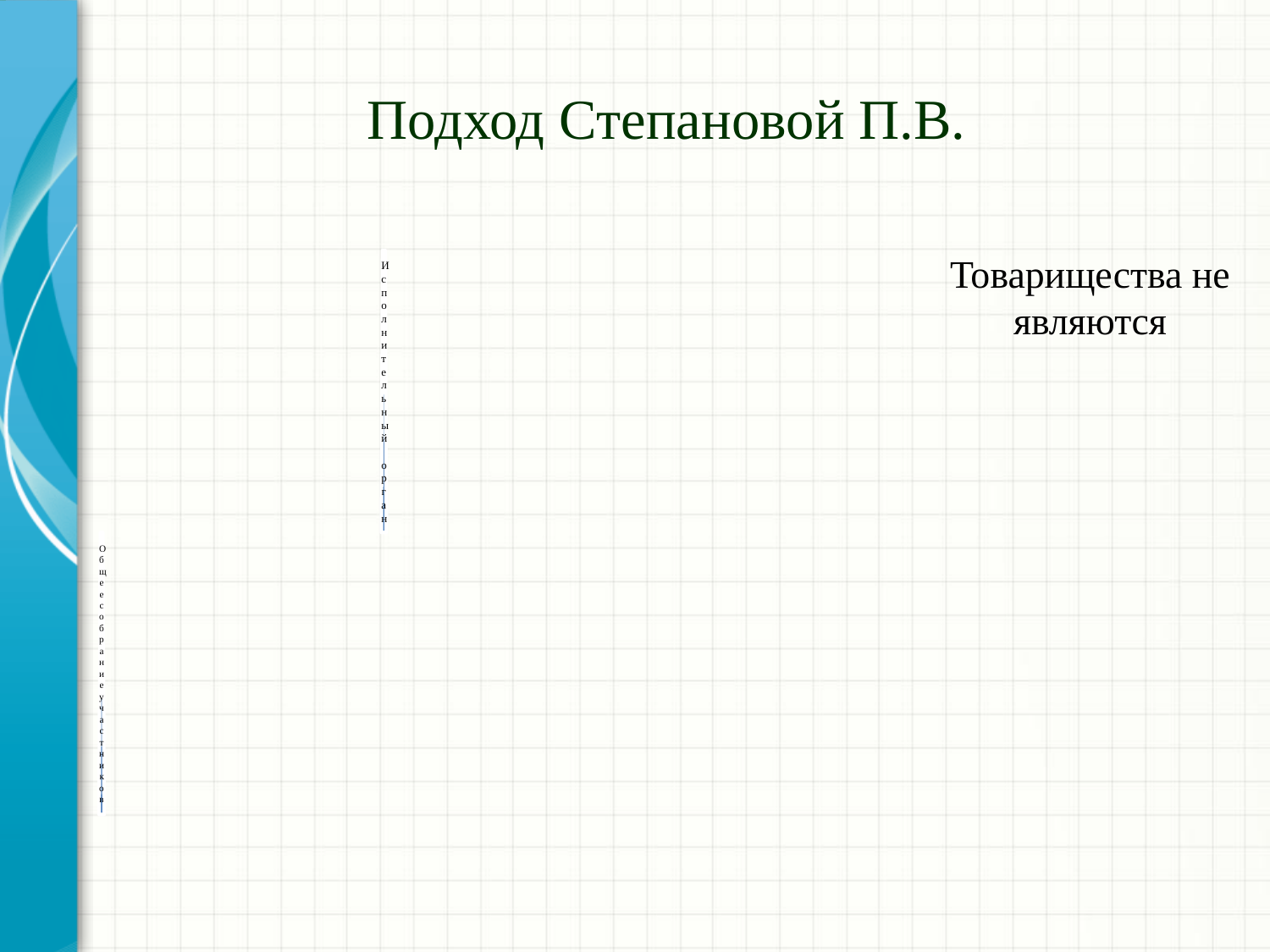

# Подход Степановой П.В.
Товарищества не являются
Исполнительный орган
Общее собрание участников